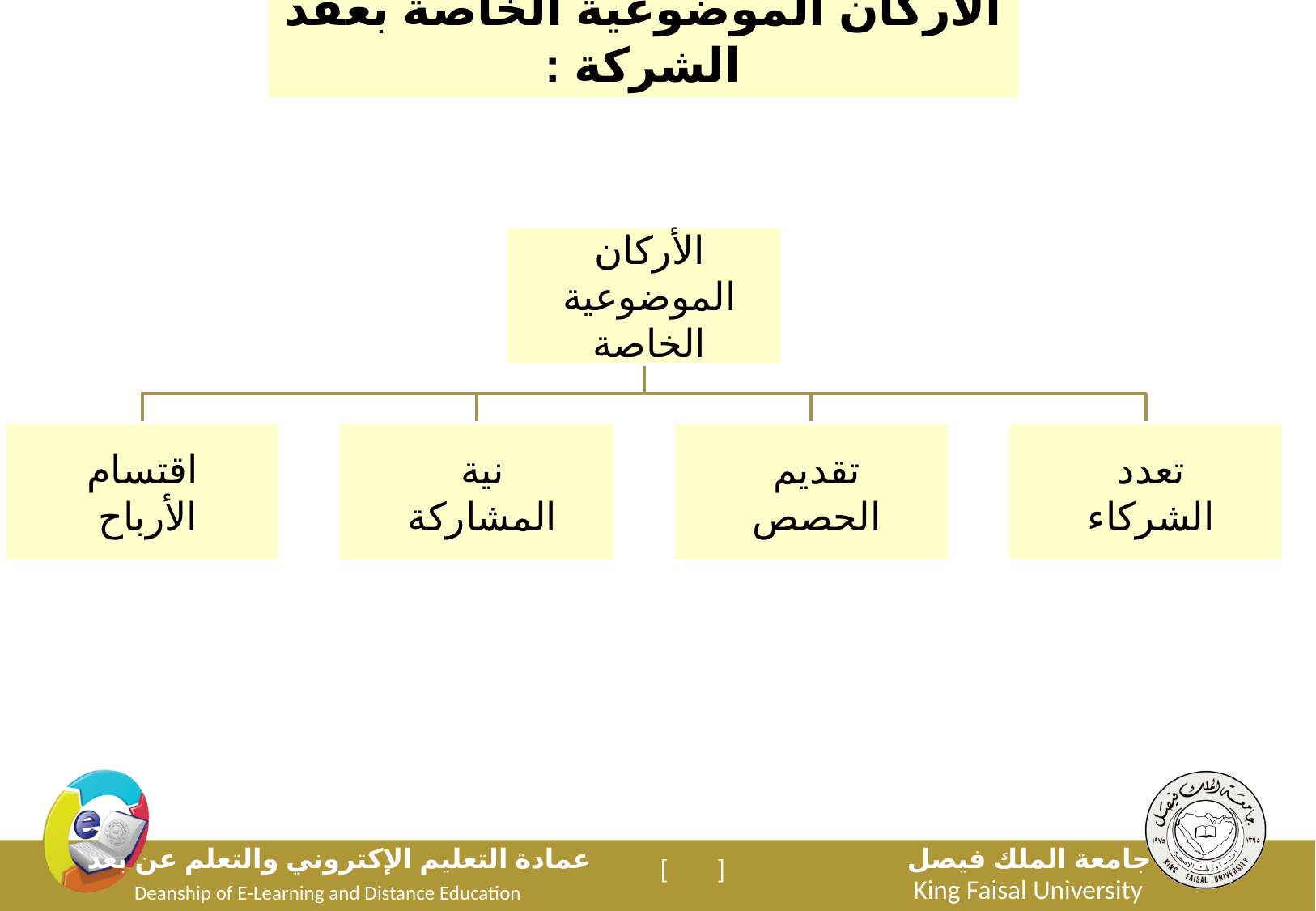

الأركان الموضوعية الخاصة بعقد الشركة :
الأركان
الموضوعية
الخاصة
اقتسام
الأرباح
نية
المشاركة
تقديم
الحصص
تعدد
الشركاء